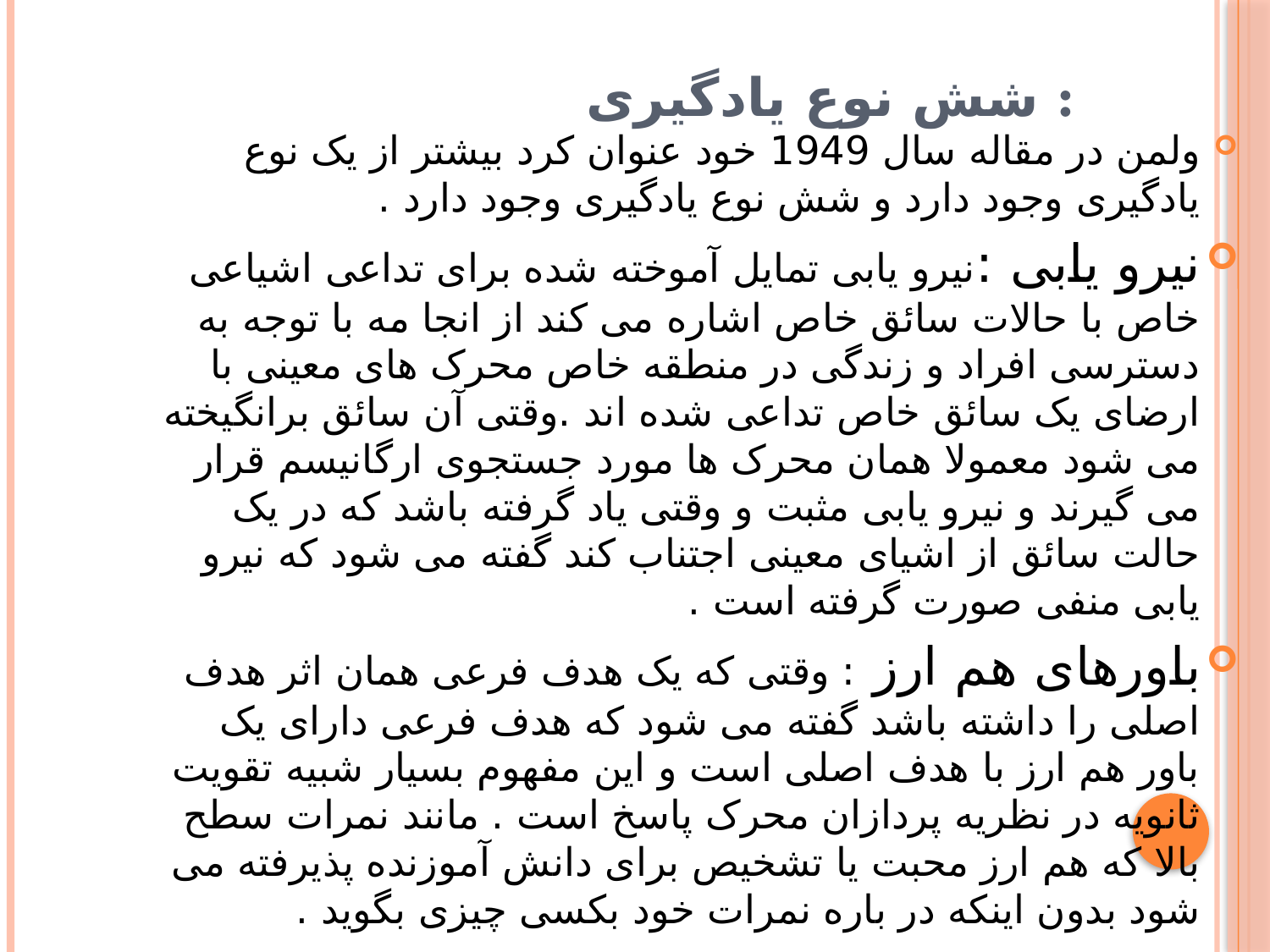

# شش نوع یادگیری :
ولمن در مقاله سال 1949 خود عنوان کرد بیشتر از یک نوع یادگیری وجود دارد و شش نوع یادگیری وجود دارد .
نیرو یابی :نیرو یابی تمایل آموخته شده برای تداعی اشیاعی خاص با حالات سائق خاص اشاره می کند از انجا مه با توجه به دسترسی افراد و زندگی در منطقه خاص محرک های معینی با ارضای یک سائق خاص تداعی شده اند .وقتی آن سائق برانگیخته می شود معمولا همان محرک ها مورد جستجوی ارگانیسم قرار می گیرند و نیرو یابی مثبت و وقتی یاد گرفته باشد که در یک حالت سائق از اشیای معینی اجتناب کند گفته می شود که نیرو یابی منفی صورت گرفته است .
باورهای هم ارز : وقتی که یک هدف فرعی همان اثر هدف اصلی را داشته باشد گفته می شود که هدف فرعی دارای یک باور هم ارز با هدف اصلی است و این مفهوم بسیار شبیه تقویت ثانویه در نظریه پردازان محرک پاسخ است . مانند نمرات سطح بالا که هم ارز محبت یا تشخیص برای دانش آموزنده پذیرفته می شود بدون اینکه در باره نمرات خود بکسی چیزی بگوید .